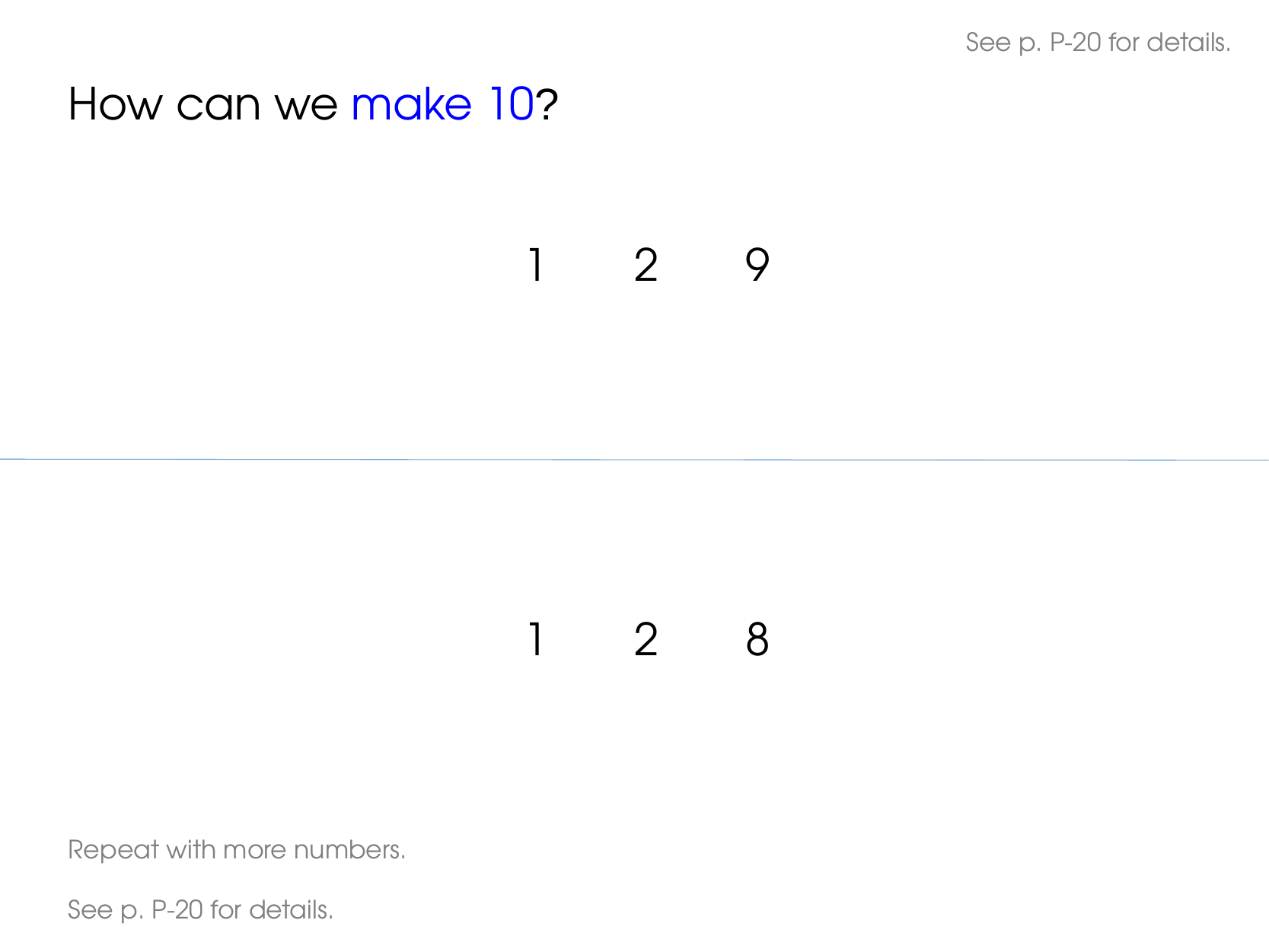

See p. P-20 for details.
How can we make 10?
1       2       9
1       2       8
Repeat with more numbers.
See p. P-20 for details.